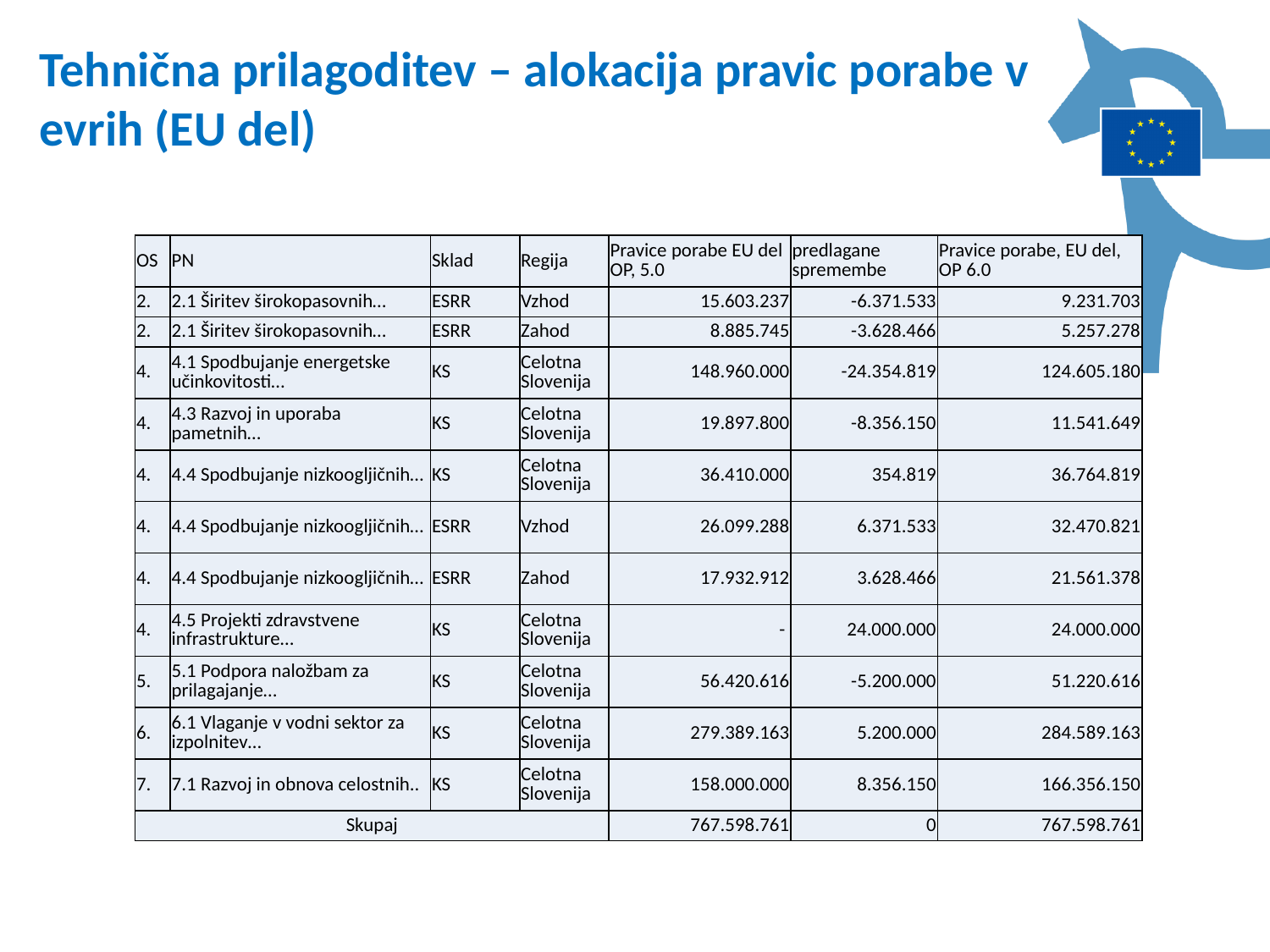

Tehnična prilagoditev – alokacija pravic porabe v evrih (EU del)
| OS | PN | Sklad | Regija | Pravice porabe EU del OP, 5.0 | predlagane spremembe | Pravice porabe, EU del, OP 6.0 |
| --- | --- | --- | --- | --- | --- | --- |
| 2. | 2.1 Širitev širokopasovnih… | ESRR | Vzhod | 15.603.237 | -6.371.533 | 9.231.703 |
| 2. | 2.1 Širitev širokopasovnih… | ESRR | Zahod | 8.885.745 | -3.628.466 | 5.257.278 |
| 4. | 4.1 Spodbujanje energetske učinkovitosti… | KS | Celotna Slovenija | 148.960.000 | -24.354.819 | 124.605.180 |
| 4. | 4.3 Razvoj in uporaba pametnih… | KS | Celotna Slovenija | 19.897.800 | -8.356.150 | 11.541.649 |
| 4. | 4.4 Spodbujanje nizkoogljičnih… | KS | Celotna Slovenija | 36.410.000 | 354.819 | 36.764.819 |
| 4. | 4.4 Spodbujanje nizkoogljičnih… | ESRR | Vzhod | 26.099.288 | 6.371.533 | 32.470.821 |
| 4. | 4.4 Spodbujanje nizkoogljičnih… | ESRR | Zahod | 17.932.912 | 3.628.466 | 21.561.378 |
| 4. | 4.5 Projekti zdravstvene infrastrukture… | KS | Celotna Slovenija | - | 24.000.000 | 24.000.000 |
| 5. | 5.1 Podpora naložbam za prilagajanje… | KS | Celotna Slovenija | 56.420.616 | -5.200.000 | 51.220.616 |
| 6. | 6.1 Vlaganje v vodni sektor za izpolnitev… | KS | Celotna Slovenija | 279.389.163 | 5.200.000 | 284.589.163 |
| 7. | 7.1 Razvoj in obnova celostnih.. | KS | Celotna Slovenija | 158.000.000 | 8.356.150 | 166.356.150 |
| Skupaj |  |  |  | 767.598.761 | 0 | 767.598.761 |